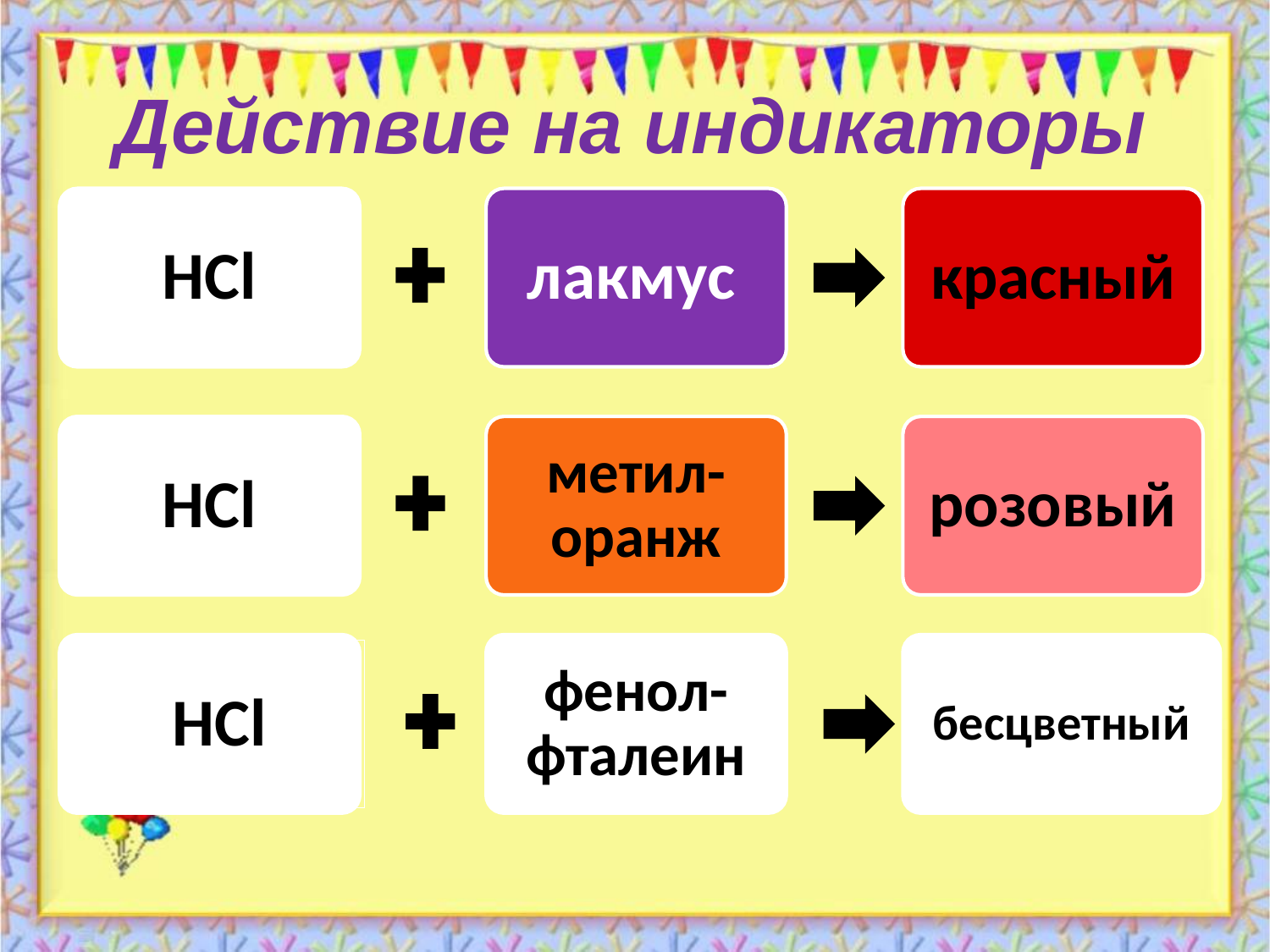

# Действие на индикаторы

HCl

  лакмус

красный

HCl

метил-оранж

розовый

HCl

фенол- фталеин

бесцветный